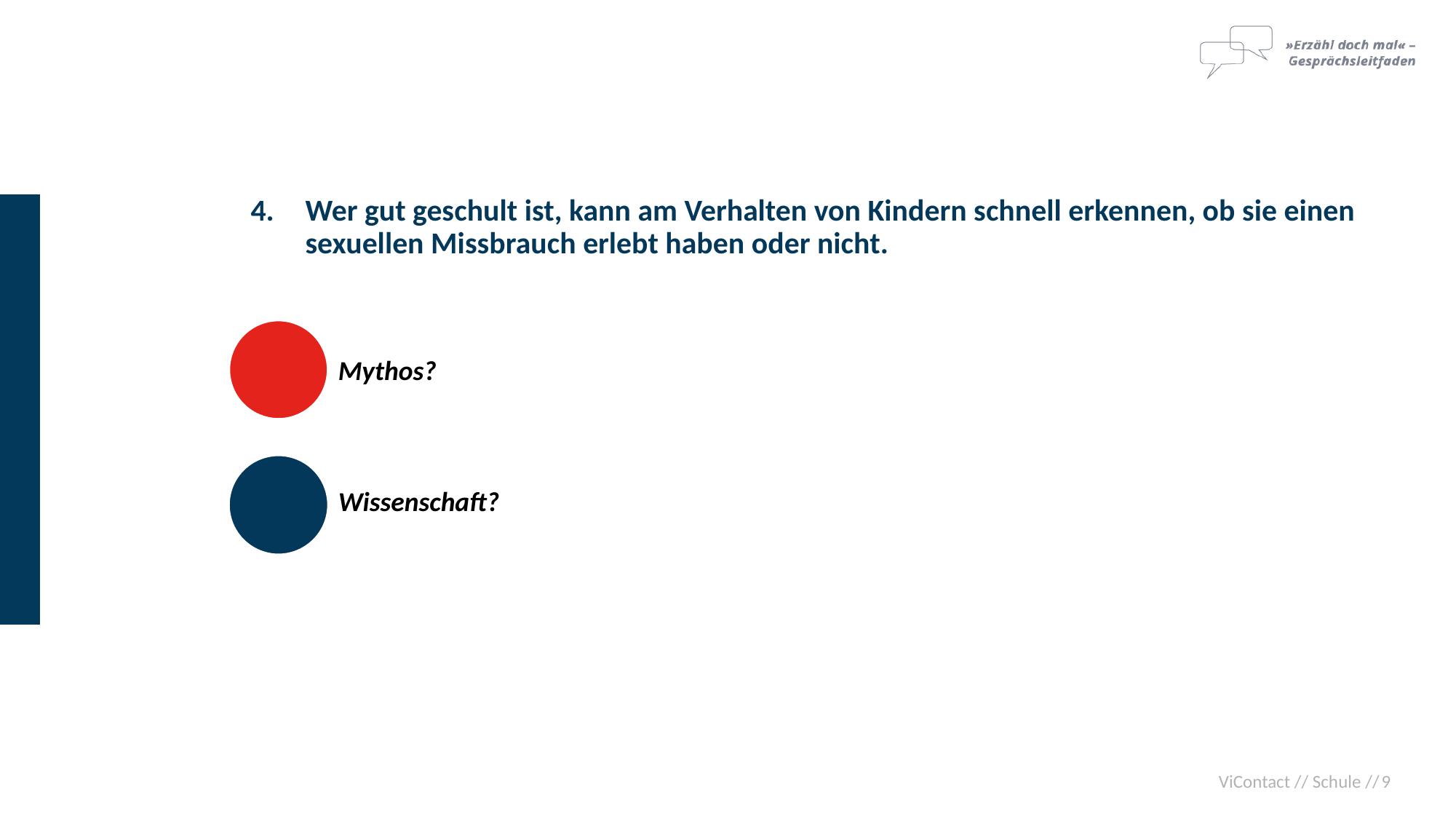

Wer gut geschult ist, kann am Verhalten von Kindern schnell erkennen, ob sie einen sexuellen Missbrauch erlebt haben oder nicht.

	Mythos?

	Wissenschaft?

ViContact // Schule //
9